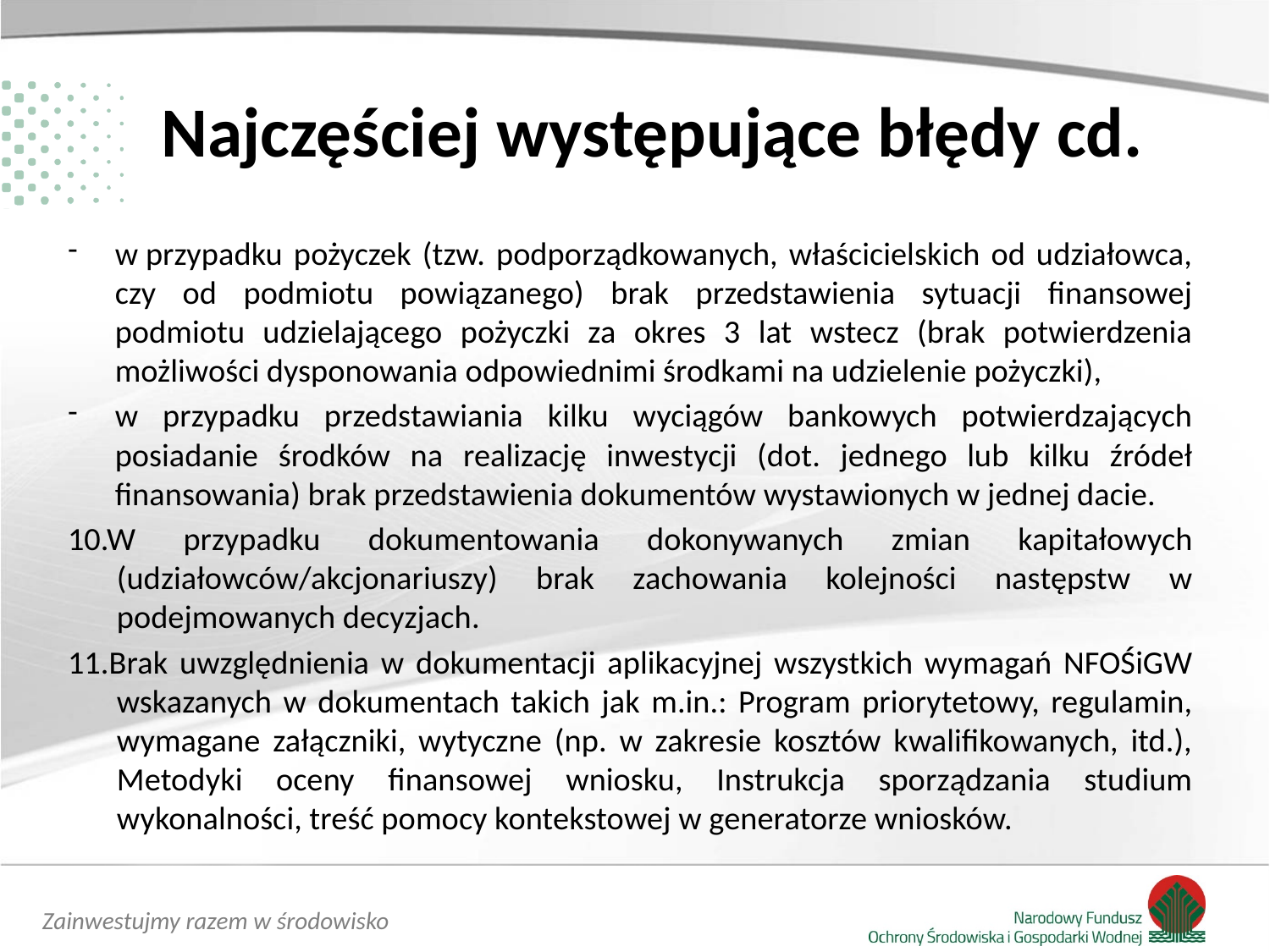

# Najczęściej występujące błędy cd.
w przypadku pożyczek (tzw. podporządkowanych, właścicielskich od udziałowca, czy od podmiotu powiązanego) brak przedstawienia sytuacji finansowej podmiotu udzielającego pożyczki za okres 3 lat wstecz (brak potwierdzenia możliwości dysponowania odpowiednimi środkami na udzielenie pożyczki),
w przypadku przedstawiania kilku wyciągów bankowych potwierdzających posiadanie środków na realizację inwestycji (dot. jednego lub kilku źródeł finansowania) brak przedstawienia dokumentów wystawionych w jednej dacie.
10.W przypadku dokumentowania dokonywanych zmian kapitałowych (udziałowców/akcjonariuszy) brak zachowania kolejności następstw w podejmowanych decyzjach.
11.Brak uwzględnienia w dokumentacji aplikacyjnej wszystkich wymagań NFOŚiGW wskazanych w dokumentach takich jak m.in.: Program priorytetowy, regulamin, wymagane załączniki, wytyczne (np. w zakresie kosztów kwalifikowanych, itd.), Metodyki oceny finansowej wniosku, Instrukcja sporządzania studium wykonalności, treść pomocy kontekstowej w generatorze wniosków.